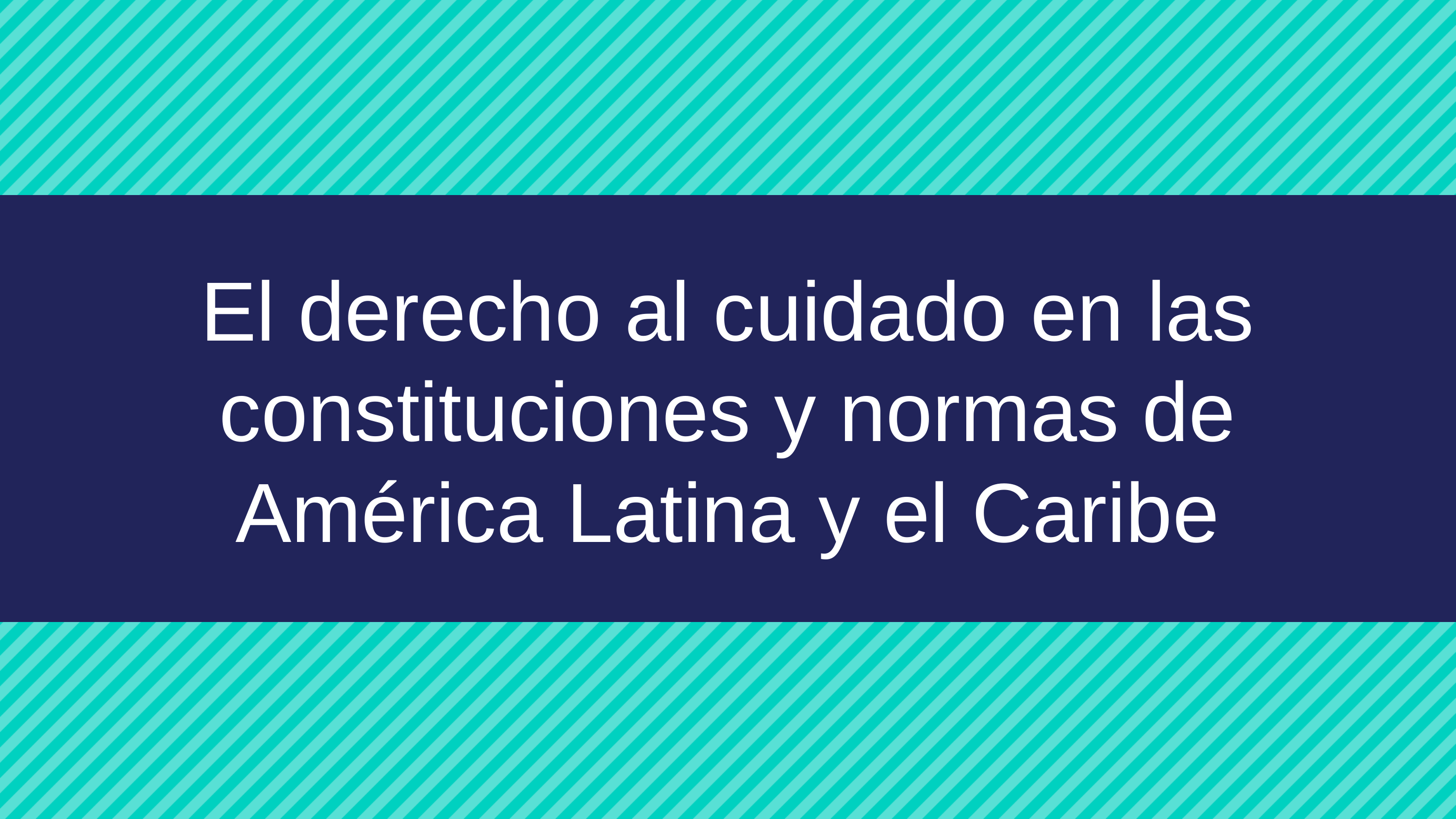

El derecho al cuidado en las constituciones y normas de América Latina y el Caribe